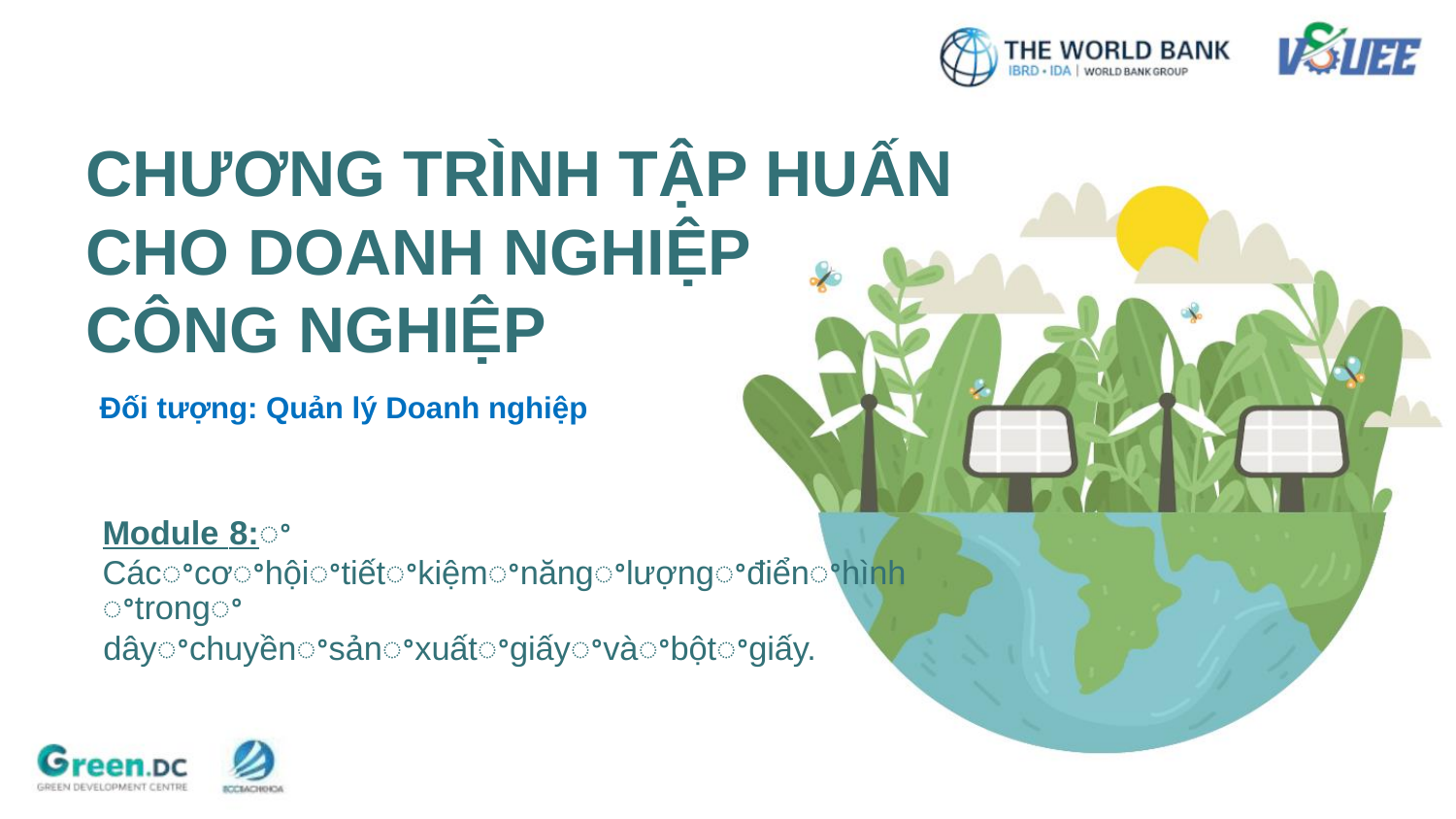

CHƯƠNG TRÌNH TẬP HUẤN
CHO DOANH NGHIỆP
CÔNG NGHIỆP
Đối tượng: Quản lý Doanh nghiệp
Module 8:ꢀ
Cácꢀcơꢀhộiꢀtiếtꢀkiệmꢀnăngꢀlượngꢀđiểnꢀhìnhꢀtrongꢀ
dâyꢀchuyềnꢀsảnꢀxuấtꢀgiấyꢀvàꢀbộtꢀgiấy.